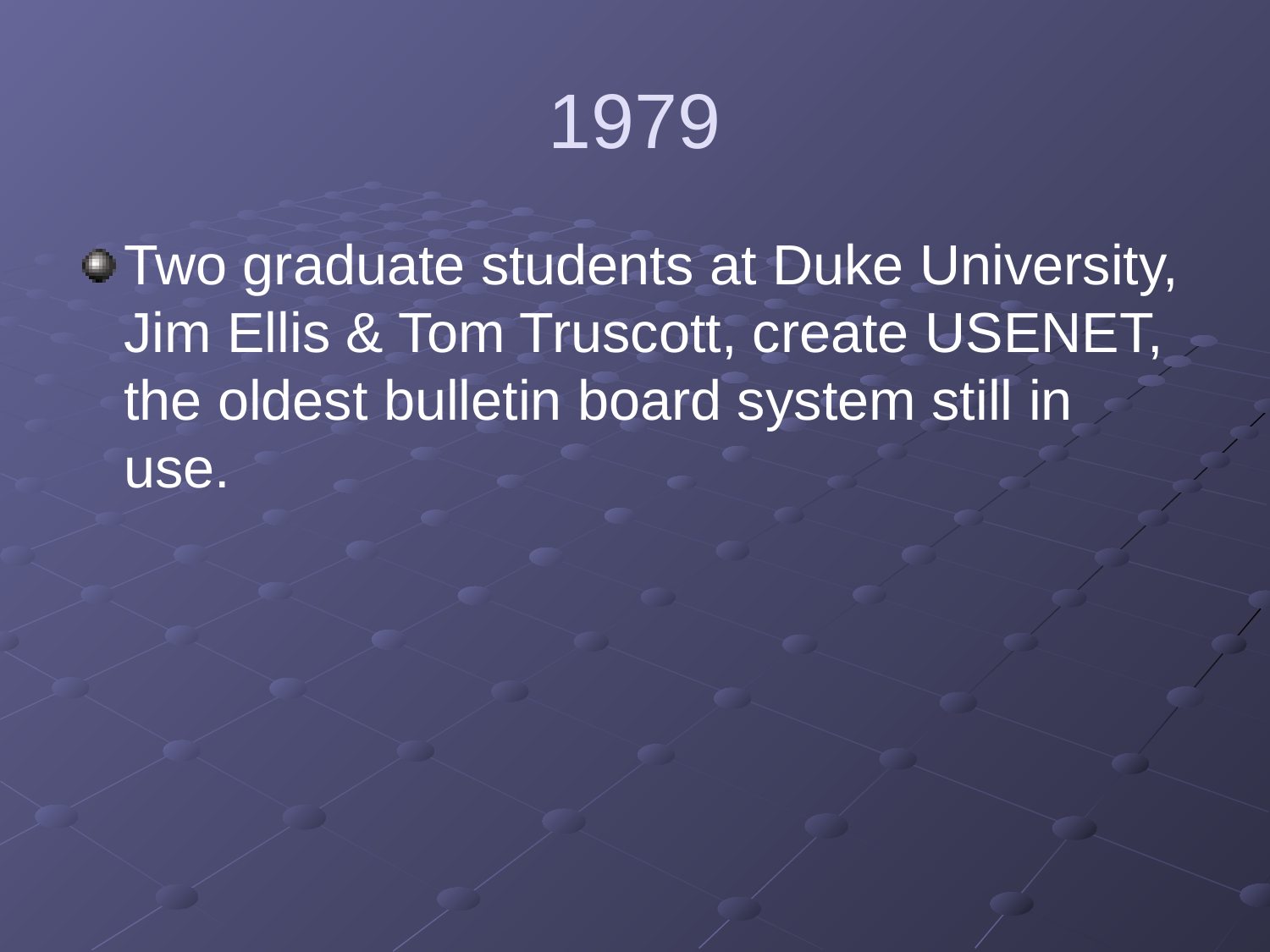

# 1979
Two graduate students at Duke University, Jim Ellis & Tom Truscott, create USENET, the oldest bulletin board system still in use.